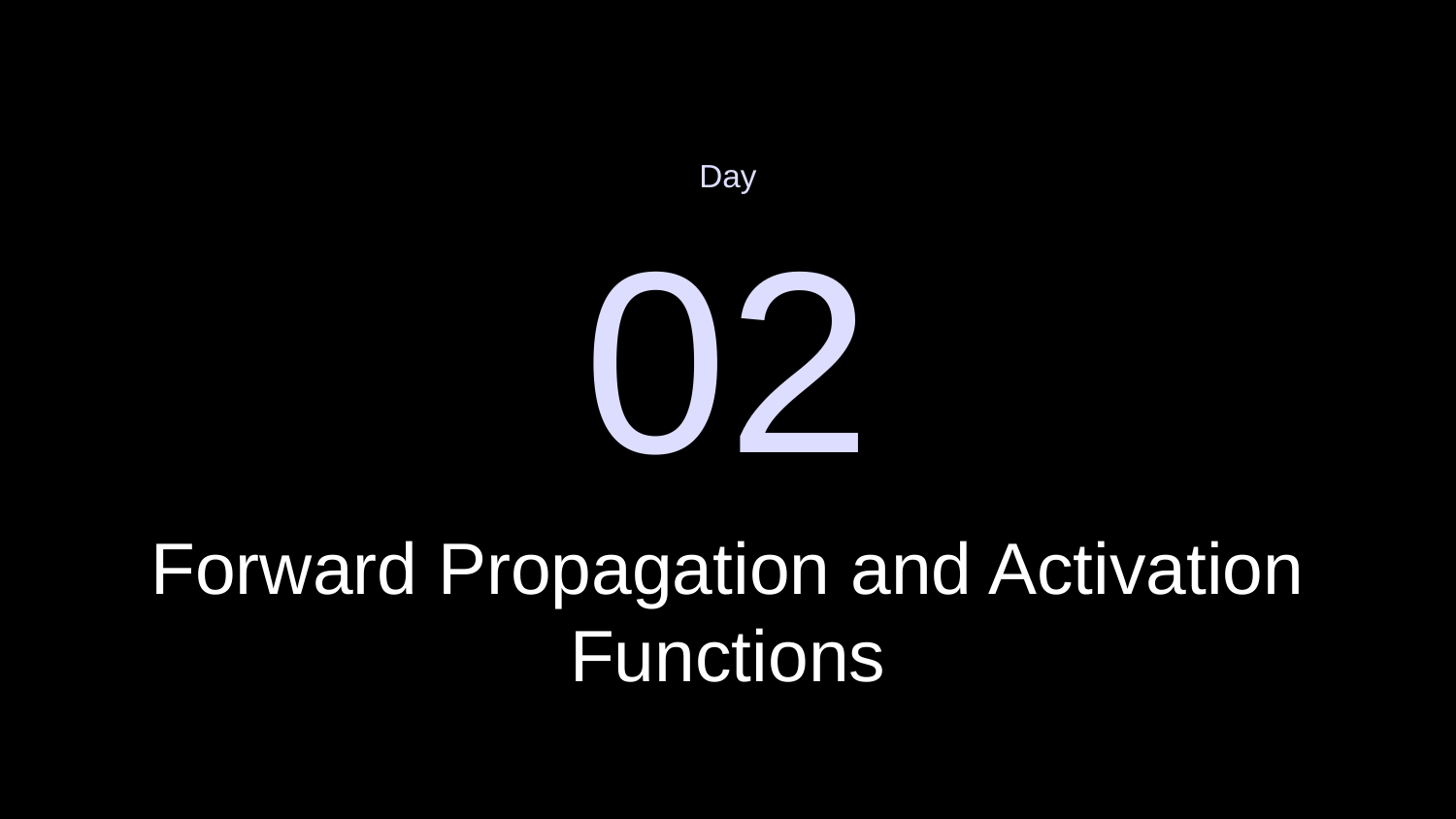

Day
02
# Forward Propagation and Activation Functions